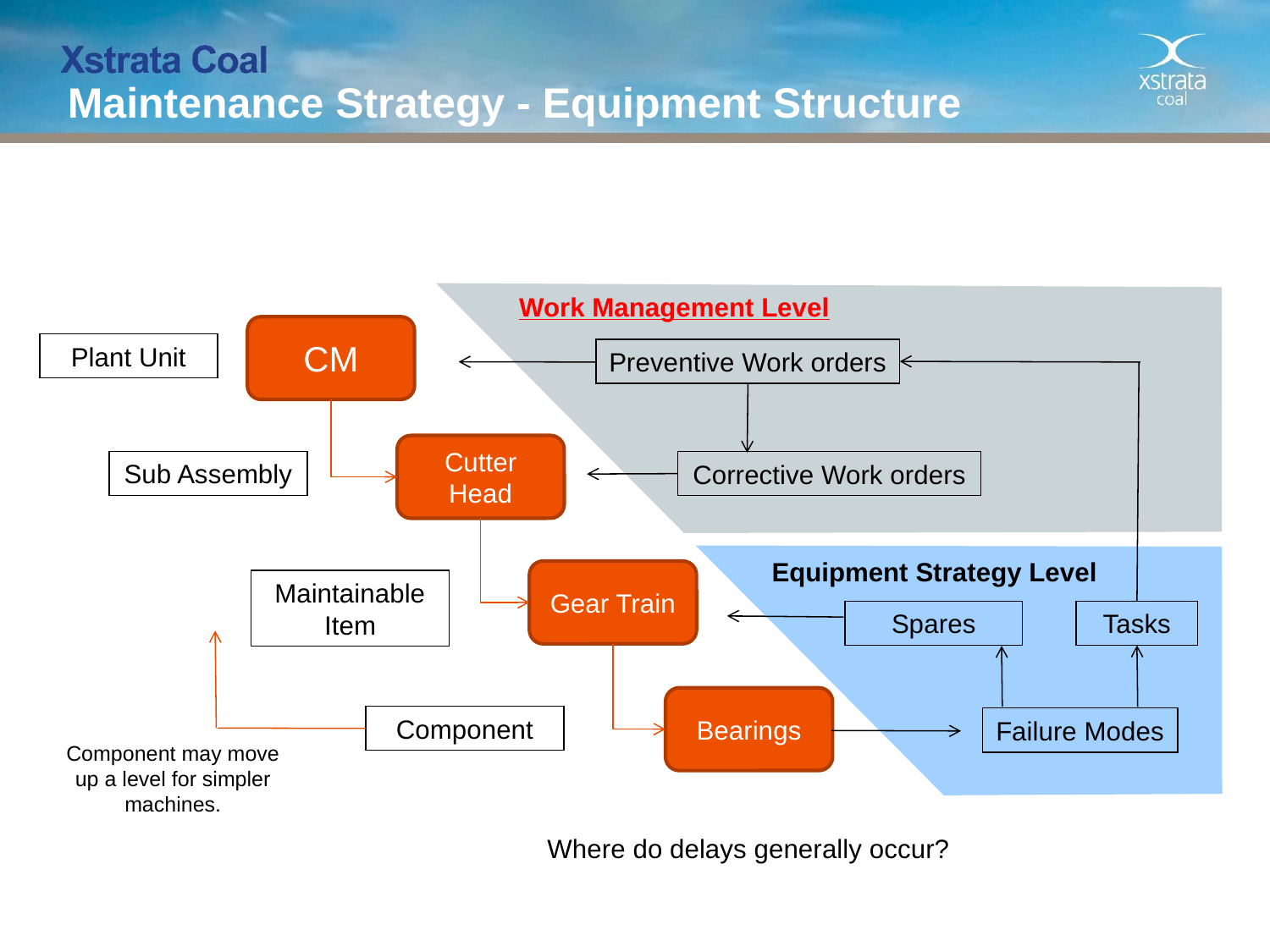

# Maintenance Strategy - Equipment Structure

Work Management Level
CM
Cutter Head
Gear Train
Bearings
Plant Unit
Preventive Work orders
Sub Assembly
Corrective Work orders

Equipment Strategy Level
Maintainable Item
Spares
Tasks
Component
Failure Modes
Component may move up a level for simpler machines.
Where do delays generally occur?